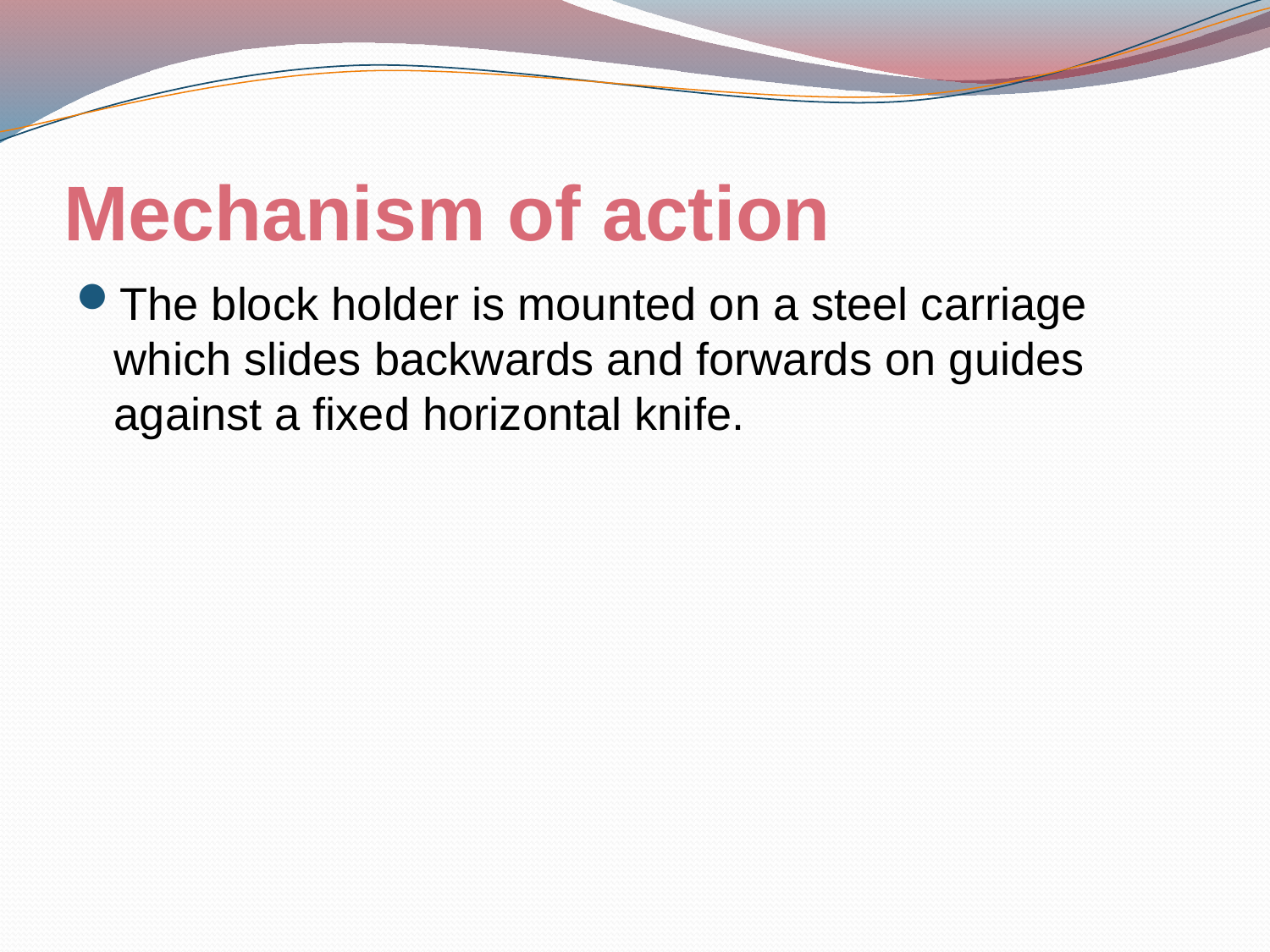

# Mechanism of action
The block holder is mounted on a steel carriage which slides backwards and forwards on guides against a fixed horizontal knife.